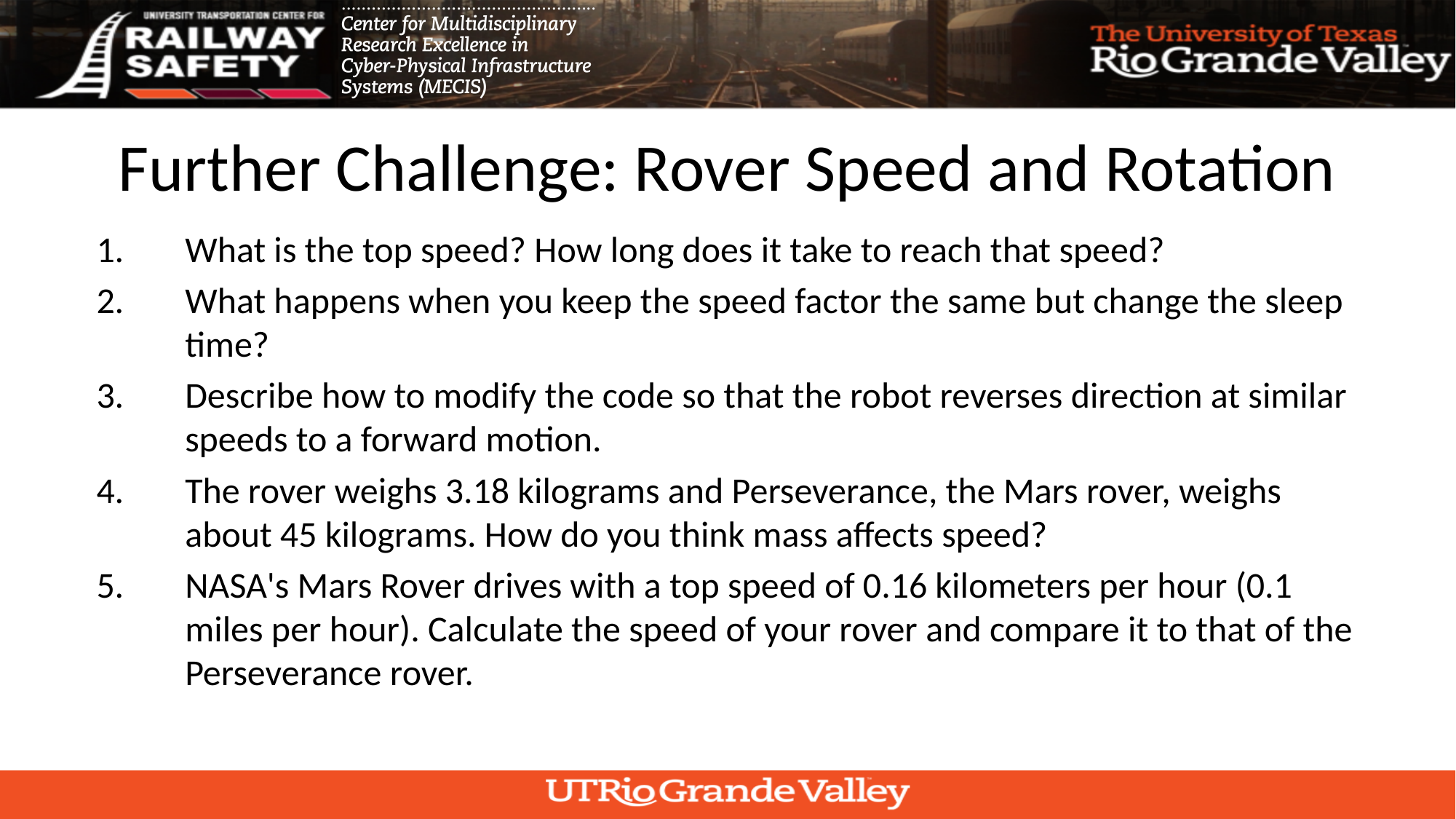

# Further Challenge: Rover Speed and Rotation
What is the top speed? How long does it take to reach that speed?
What happens when you keep the speed factor the same but change the sleep time?
Describe how to modify the code so that the robot reverses direction at similar speeds to a forward motion.
The rover weighs 3.18 kilograms and Perseverance, the Mars rover, weighs about 45 kilograms. How do you think mass affects speed?
NASA's Mars Rover drives with a top speed of 0.16 kilometers per hour (0.1 miles per hour). Calculate the speed of your rover and compare it to that of the Perseverance rover.